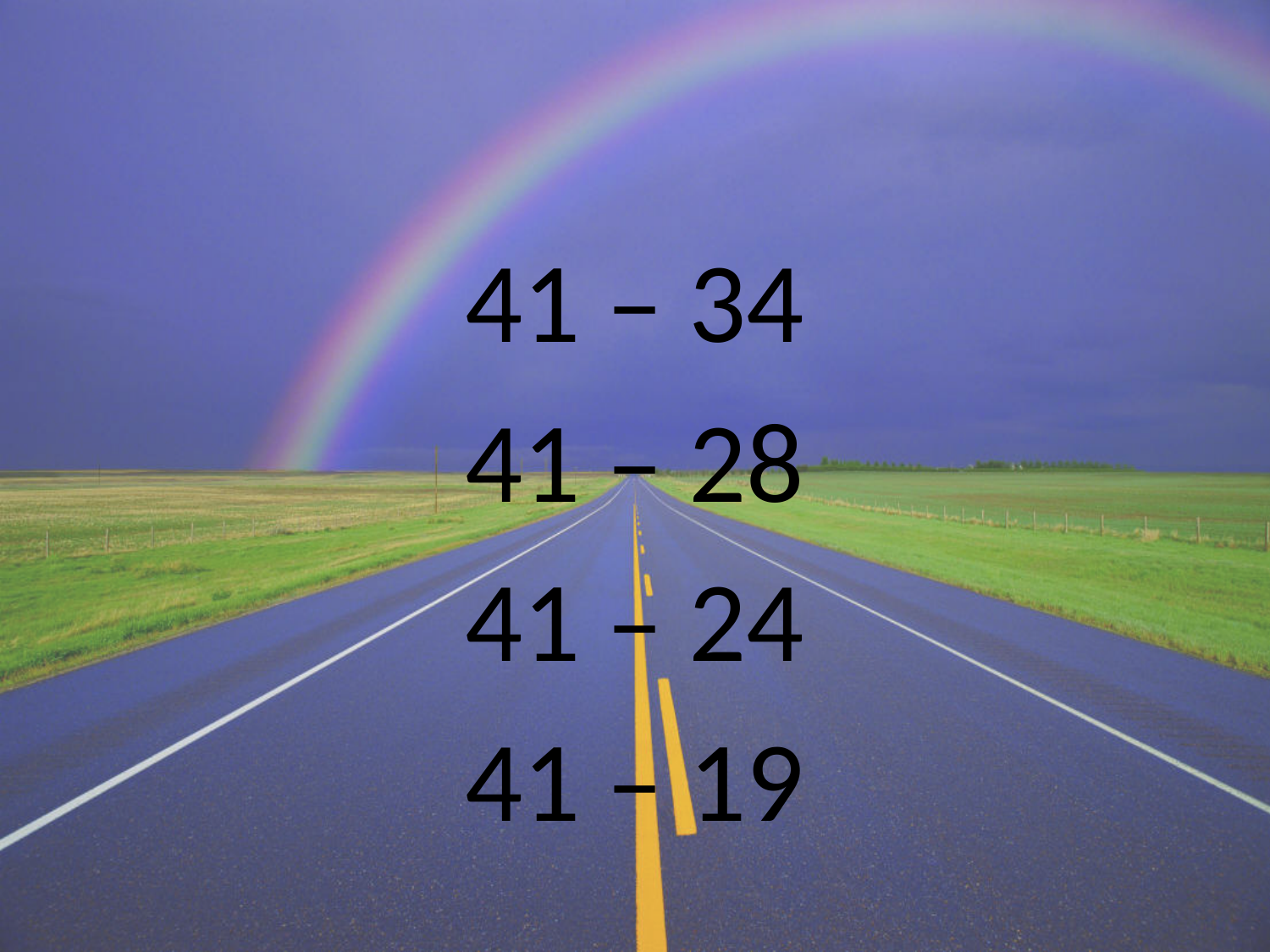

41 – 34
41 – 28
41 – 24
41 – 19